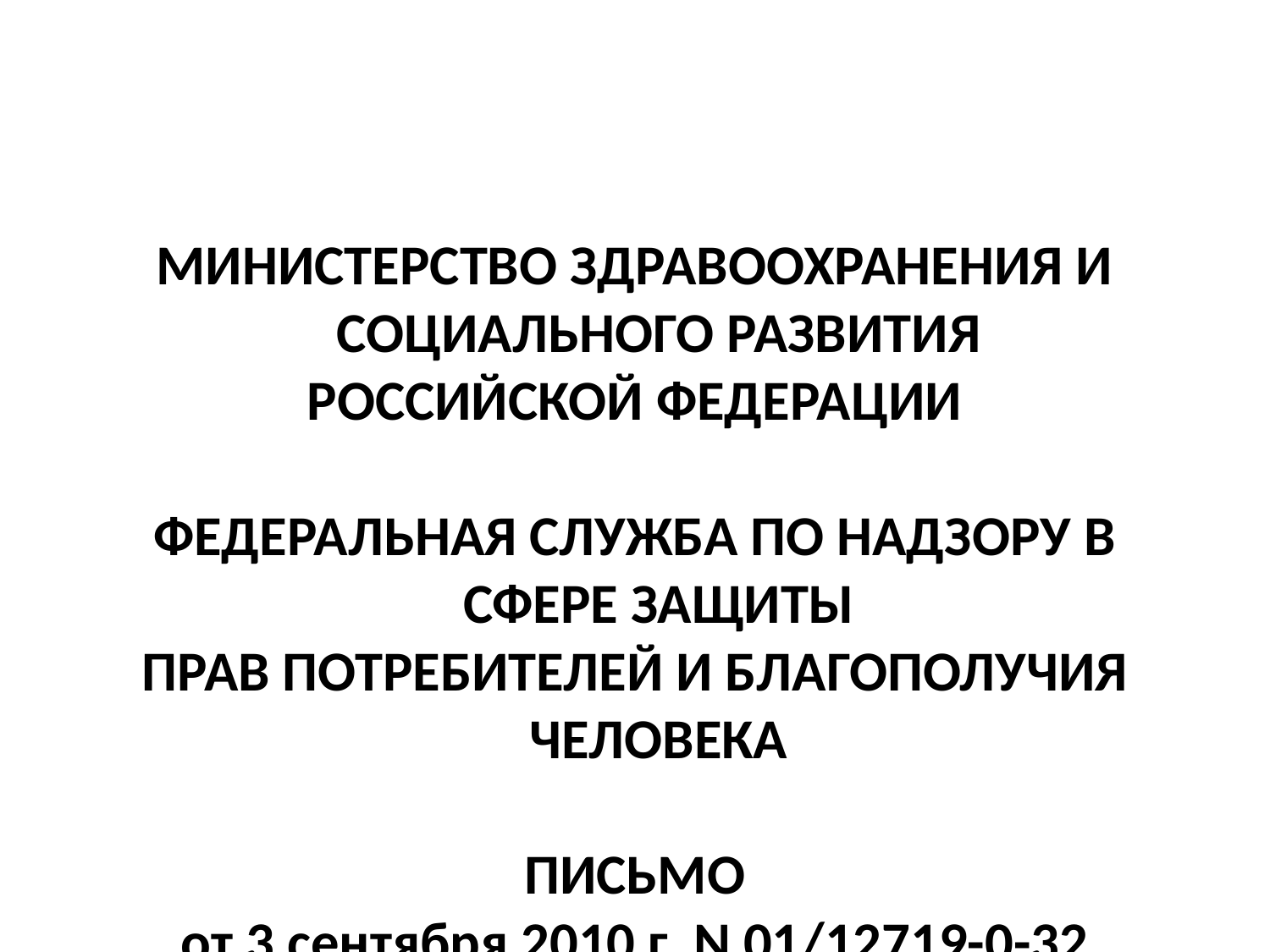

МИНИСТЕРСТВО ЗДРАВООХРАНЕНИЯ И СОЦИАЛЬНОГО РАЗВИТИЯ
РОССИЙСКОЙ ФЕДЕРАЦИИ

ФЕДЕРАЛЬНАЯ СЛУЖБА ПО НАДЗОРУ В СФЕРЕ ЗАЩИТЫ
ПРАВ ПОТРЕБИТЕЛЕЙ И БЛАГОПОЛУЧИЯ ЧЕЛОВЕКА

ПИСЬМО
от 3 сентября 2010 г. N 01/12719-0-32

О ДИСПАНСЕРИЗАЦИИ
ФЕДЕРАЛЬНЫХ ГОСУДАРСТВЕННЫХ ГРАЖДАНСКИХ СЛУЖАЩИХ